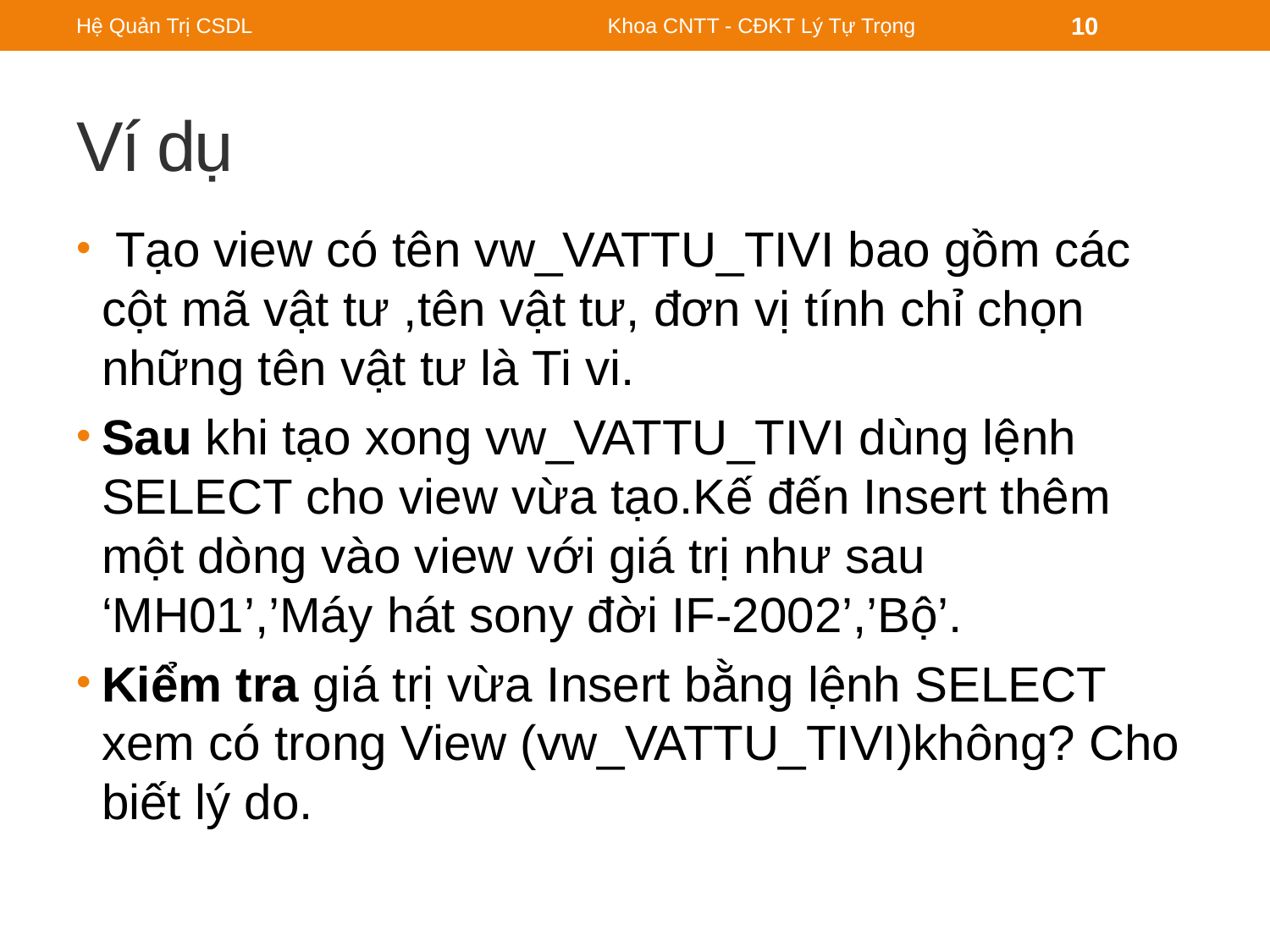

Hệ Quản Trị CSDL
Khoa CNTT - CĐKT Lý Tự Trọng
10
# Ví dụ
 Tạo view có tên vw_VATTU_TIVI bao gồm các cột mã vật tư ,tên vật tư, đơn vị tính chỉ chọn những tên vật tư là Ti vi.
Sau khi tạo xong vw_VATTU_TIVI dùng lệnh SELECT cho view vừa tạo.Kế đến Insert thêm một dòng vào view với giá trị như sau ‘MH01’,’Máy hát sony đời IF-2002’,’Bộ’.
Kiểm tra giá trị vừa Insert bằng lệnh SELECT xem có trong View (vw_VATTU_TIVI)không? Cho biết lý do.